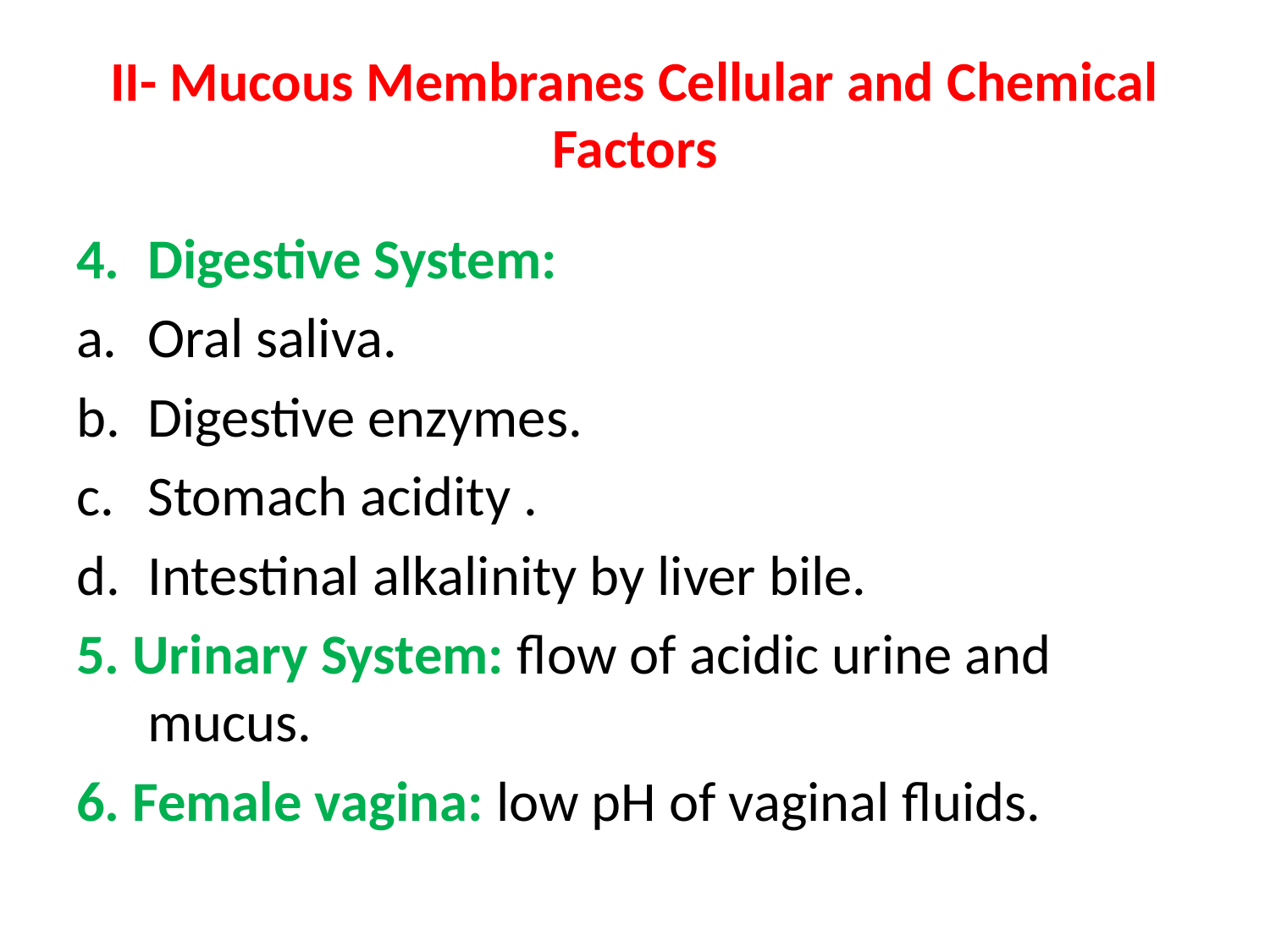

# II- Mucous Membranes Cellular and Chemical Factors
Digestive System:
Oral saliva.
Digestive enzymes.
Stomach acidity .
Intestinal alkalinity by liver bile.
5. Urinary System: flow of acidic urine and mucus.
6. Female vagina: low pH of vaginal fluids.